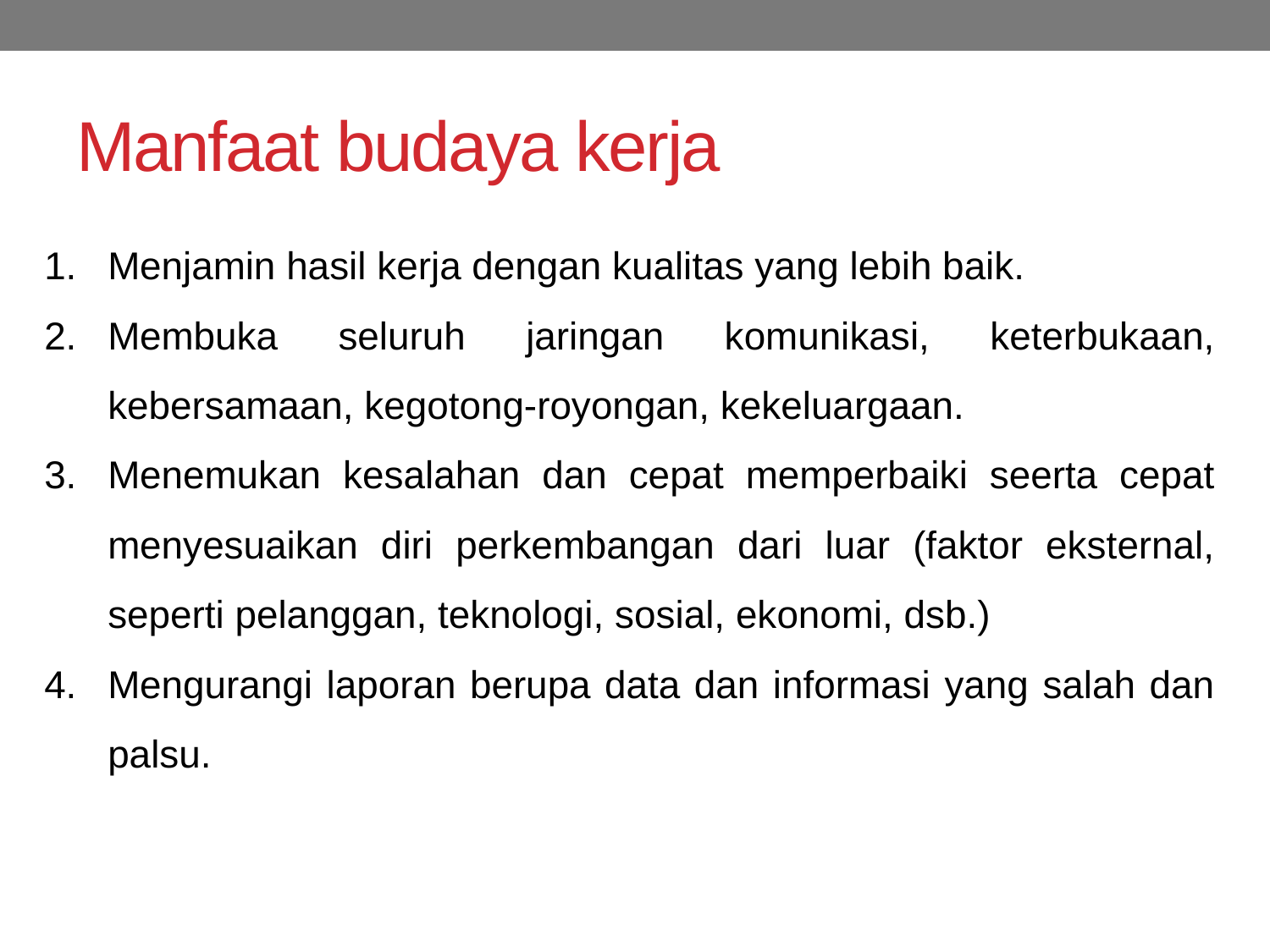

# Manfaat budaya kerja
Menjamin hasil kerja dengan kualitas yang lebih baik.
Membuka seluruh jaringan komunikasi, keterbukaan, kebersamaan, kegotong-royongan, kekeluargaan.
Menemukan kesalahan dan cepat memperbaiki seerta cepat menyesuaikan diri perkembangan dari luar (faktor eksternal, seperti pelanggan, teknologi, sosial, ekonomi, dsb.)
Mengurangi laporan berupa data dan informasi yang salah dan palsu.